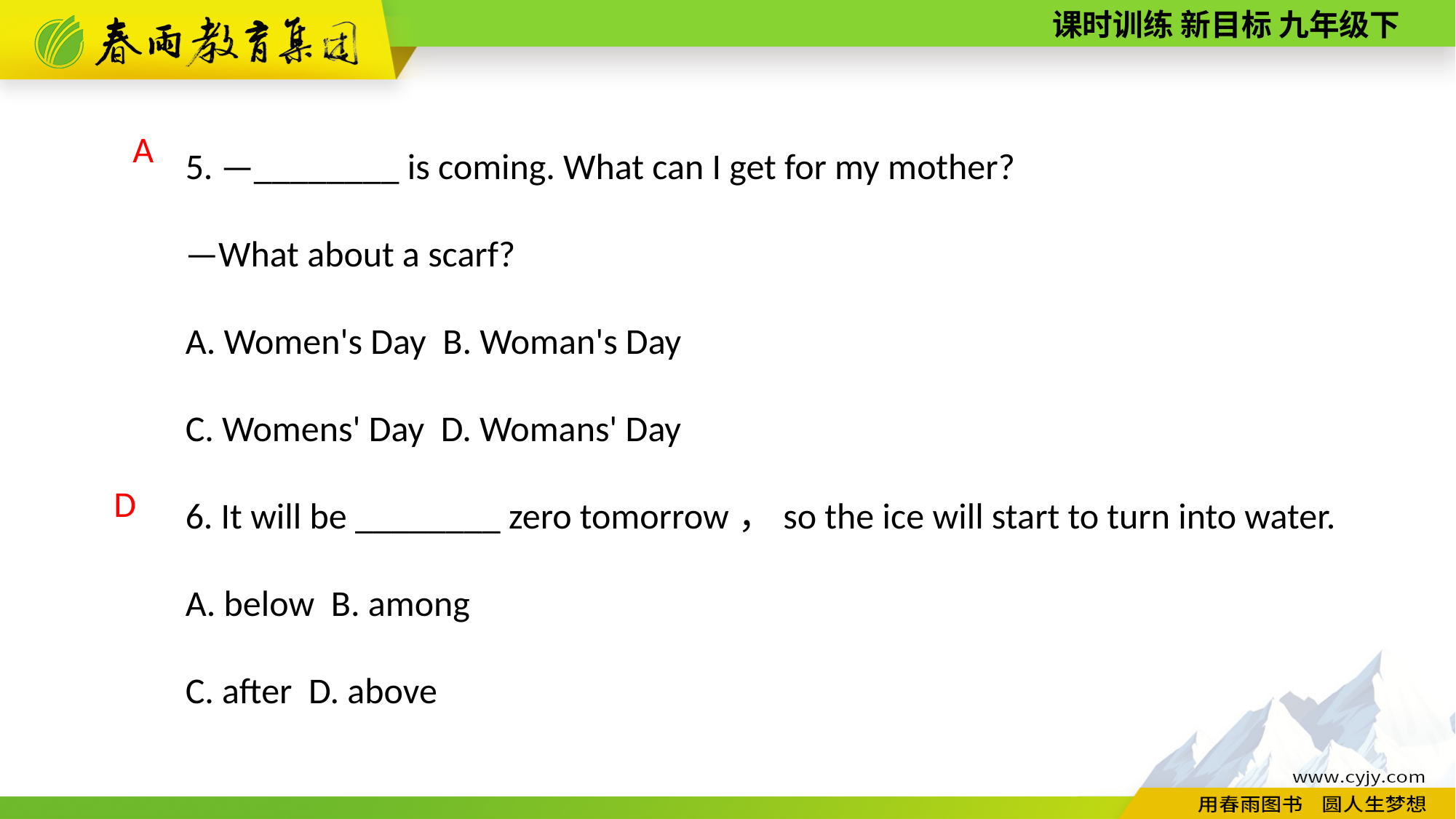

5. —________ is coming. What can I get for my mother?
—What about a scarf?
A. Women's Day  B. Woman's Day
C. Womens' Day  D. Womans' Day
6. It will be ________ zero tomorrow，so the ice will start to turn into water.
A. below  B. among
C. after  D. above
A
D